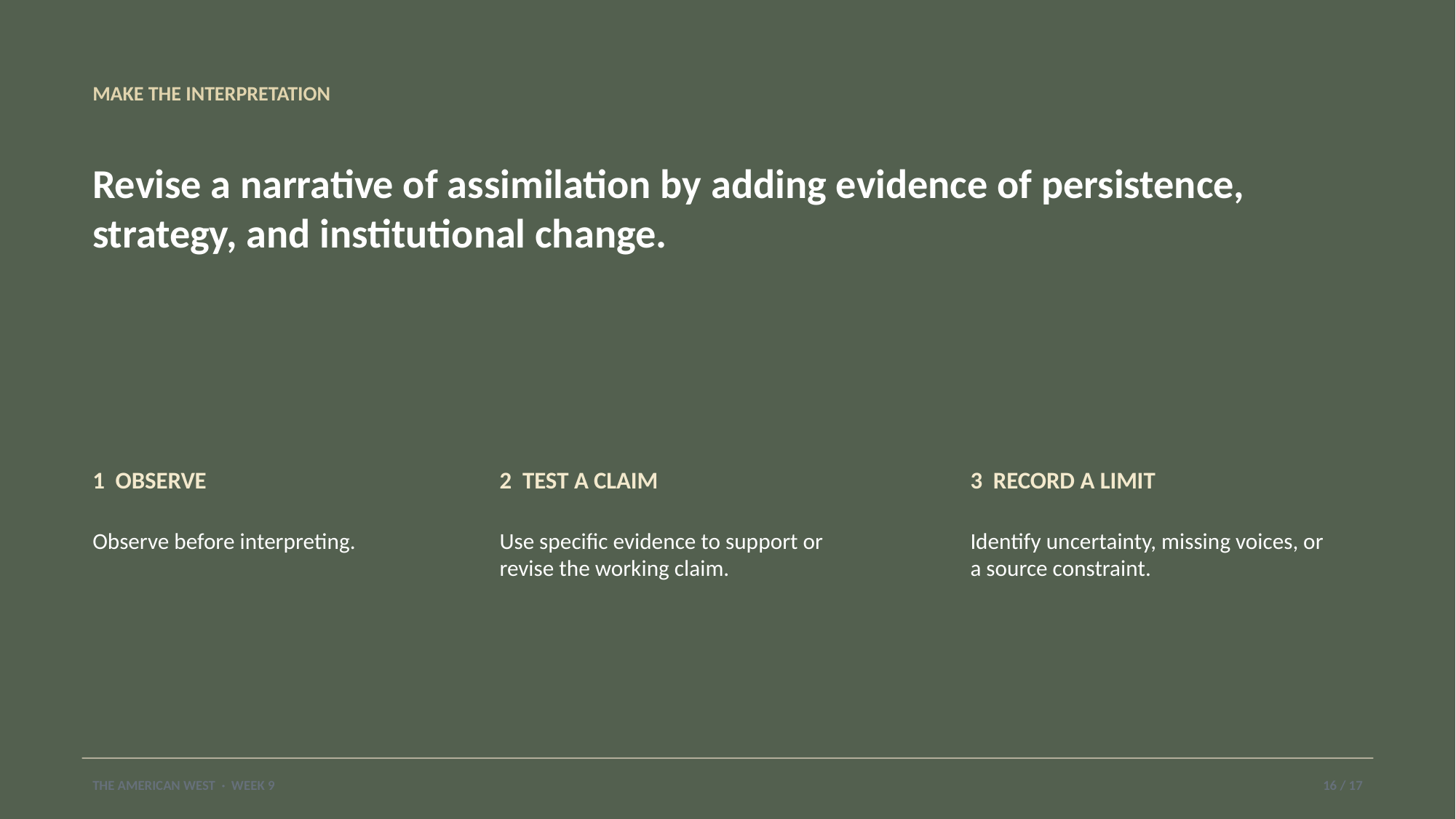

MAKE THE INTERPRETATION
Revise a narrative of assimilation by adding evidence of persistence, strategy, and institutional change.
1  OBSERVE
2  TEST A CLAIM
3  RECORD A LIMIT
Observe before interpreting.
Use specific evidence to support or revise the working claim.
Identify uncertainty, missing voices, or a source constraint.

THE AMERICAN WEST  ·  WEEK 9
16 / 17